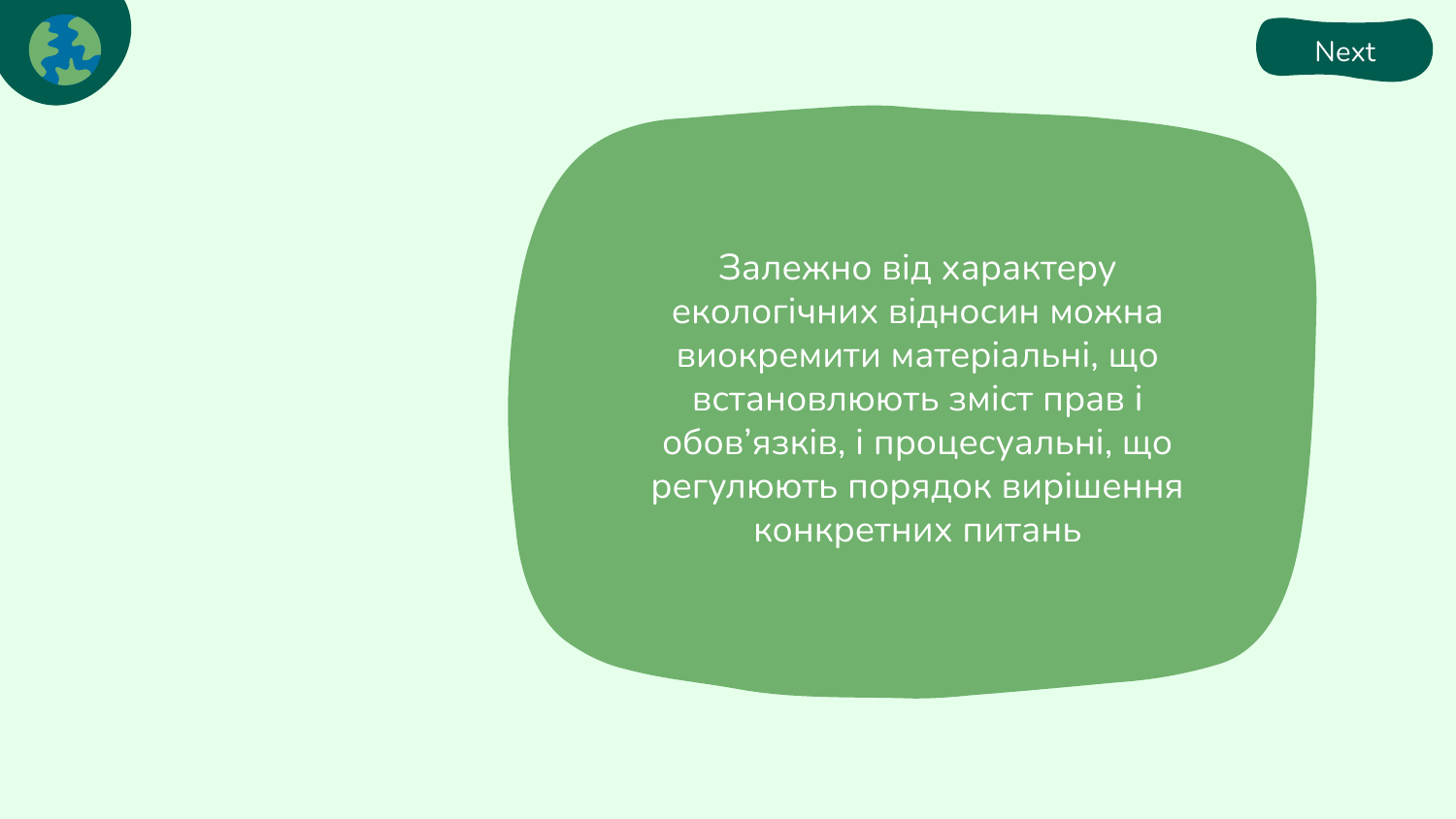

Next

Залежно від характеру екологічних відносин можна виокремити матеріальні, що встановлюють зміст прав і обов’язків, і процесуальні, що регулюють порядок вирішення конкретних питань